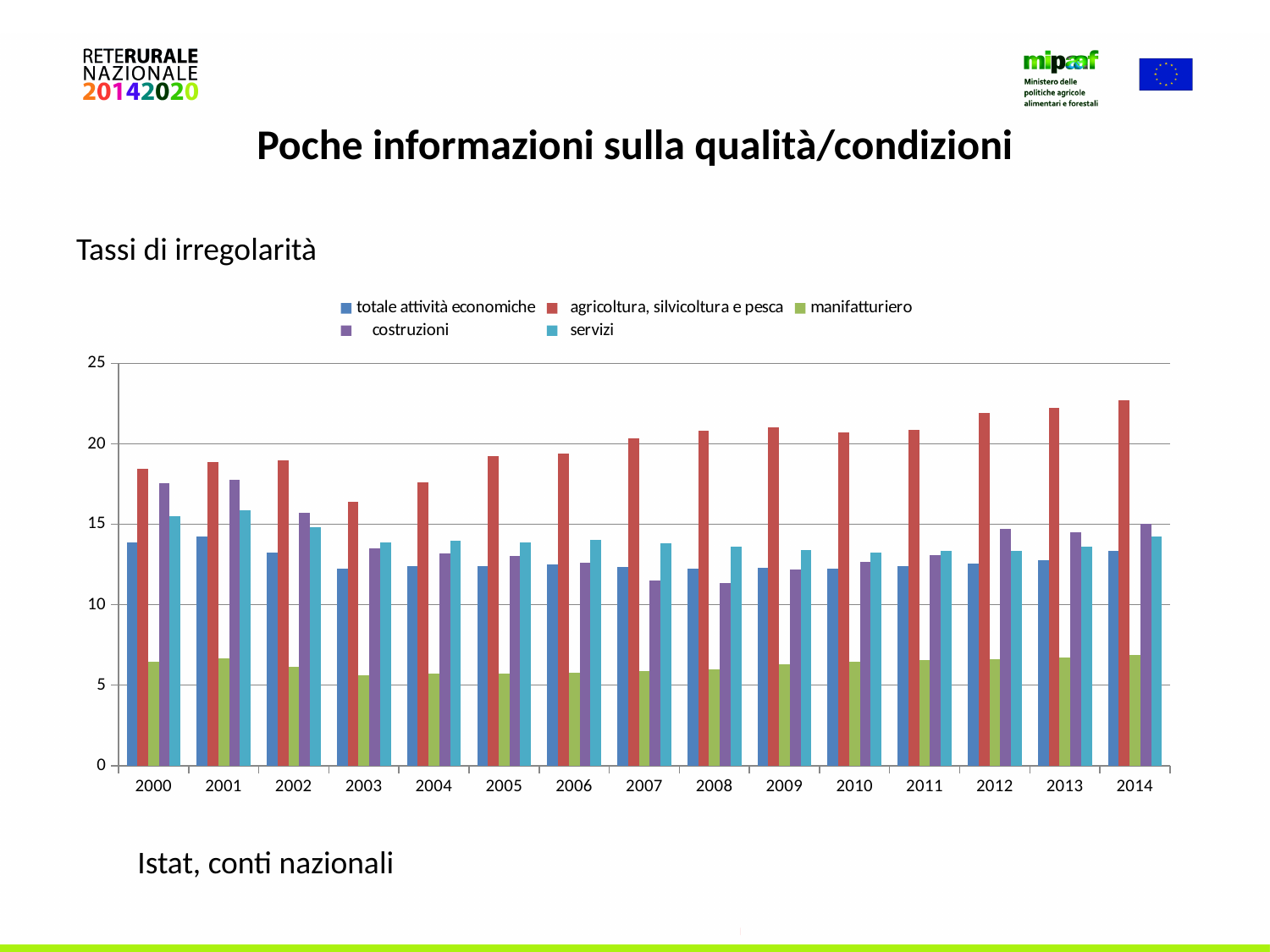

# Poche informazioni sulla qualità/condizioni
Tassi di irregolarità

### Chart

| Category | totale attività economiche |   agricoltura, silvicoltura e pesca | manifatturiero  |     costruzioni |   servizi |
|---|---|---|---|---|---|
| 2000 | 13.852389 | 18.457637 | 6.471829 | 17.541299 | 15.495256 |
| 2001 | 14.234897 | 18.849781 | 6.660784 | 17.781352 | 15.883639 |
| 2002 | 13.260766 | 18.95169 | 6.117157 | 15.693497 | 14.797556 |
| 2003 | 12.257462 | 16.408423 | 5.620328 | 13.523277 | 13.845977 |
| 2004 | 12.415143 | 17.596059 | 5.728311 | 13.207122 | 13.965042 |
| 2005 | 12.412403 | 19.223068 | 5.704649 | 13.045808 | 13.866489 |
| 2006 | 12.507705 | 19.368794 | 5.766947 | 12.58708 | 14.007877 |
| 2007 | 12.351502 | 20.351198 | 5.903096 | 11.480594 | 13.811192 |
| 2008 | 12.236678 | 20.822088 | 5.980477 | 11.367682 | 13.592653 |
| 2009 | 12.289021 | 20.995648 | 6.304362 | 12.203773 | 13.420436 |
| 2010 | 12.250007 | 20.69828 | 6.471746 | 12.652335 | 13.223065 |
| 2011 | 12.377077 | 20.855445 | 6.560959 | 13.086314 | 13.315523 |
| 2012 | 12.559762 | 21.889627 | 6.600146 | 14.72027 | 13.329755 |
| 2013 | 12.763333 | 22.248375 | 6.69709 | 14.496987 | 13.588878 |
| 2014 | 13.330649 | 22.715024 | 6.869736 | 15.050697 | 14.231048 |
Istat, conti nazionali